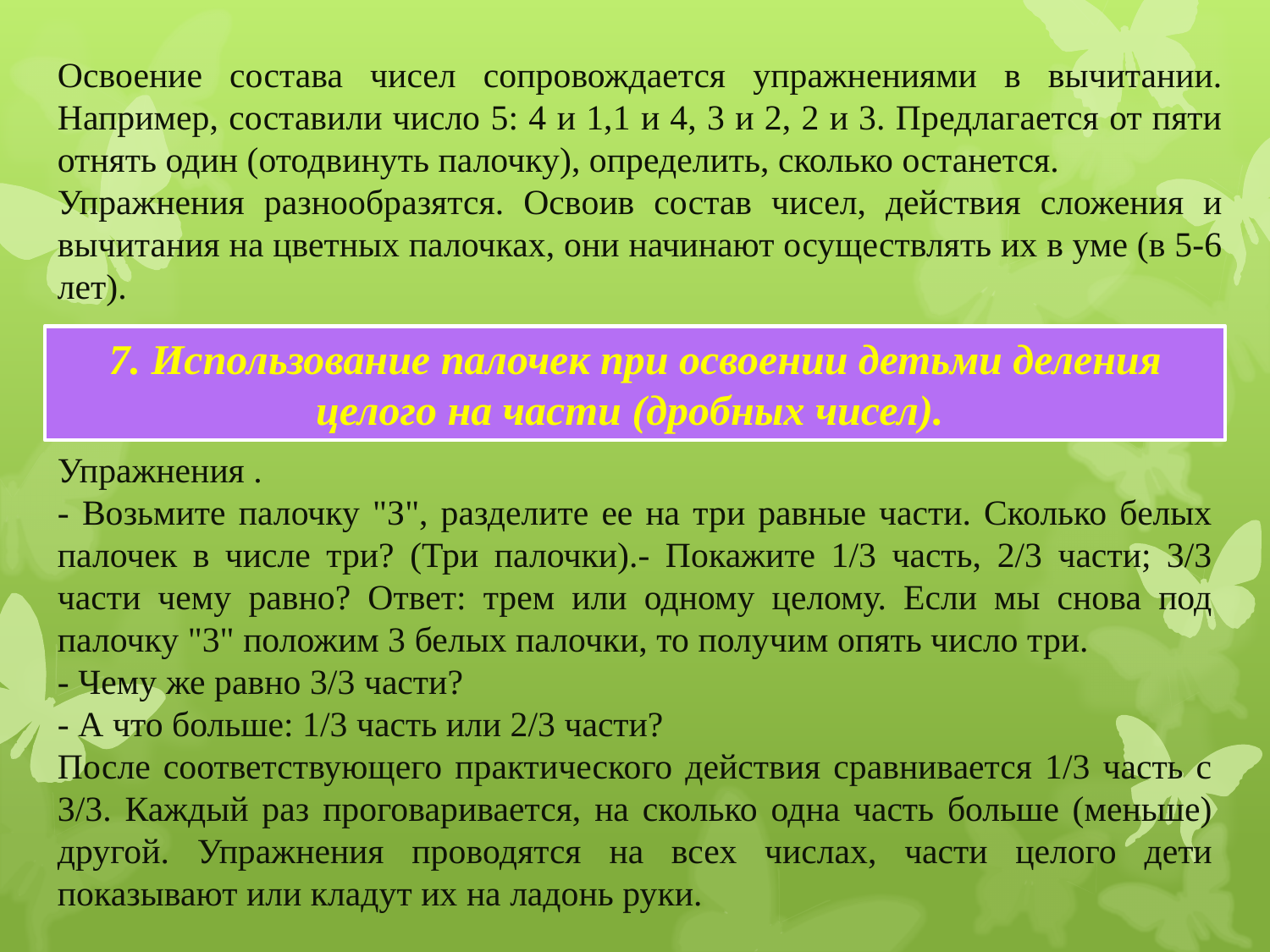

Освоение состава чисел сопровождается упражнениями в вычитании. Например, составили число 5: 4 и 1,1 и 4, 3 и 2, 2 и 3. Предлагается от пяти отнять один (отодвинуть палочку), определить, сколько останется.
Упражнения разнообразятся. Освоив состав чисел, действия сложения и вычитания на цветных палочках, они начинают осуществлять их в уме (в 5-6 лет).
7. Использование палочек при освоении детьми деления целого на части (дробных чисел).
Упражнения .
- Возьмите палочку "З", разделите ее на три равные части. Сколько белых палочек в числе три? (Три палочки).- Покажите 1/3 часть, 2/3 части; 3/3 части чему равно? Ответ: трем или одному целому. Если мы снова под палочку "3" положим 3 белых палочки, то получим опять число три.
- Чему же равно 3/3 части?
- А что больше: 1/3 часть или 2/3 части?
После соответствующего практического действия сравнивается 1/3 часть с 3/3. Каждый раз проговаривается, на сколько одна часть больше (меньше) другой. Упражнения проводятся на всех числах, части целого дети показывают или кладут их на ладонь руки.